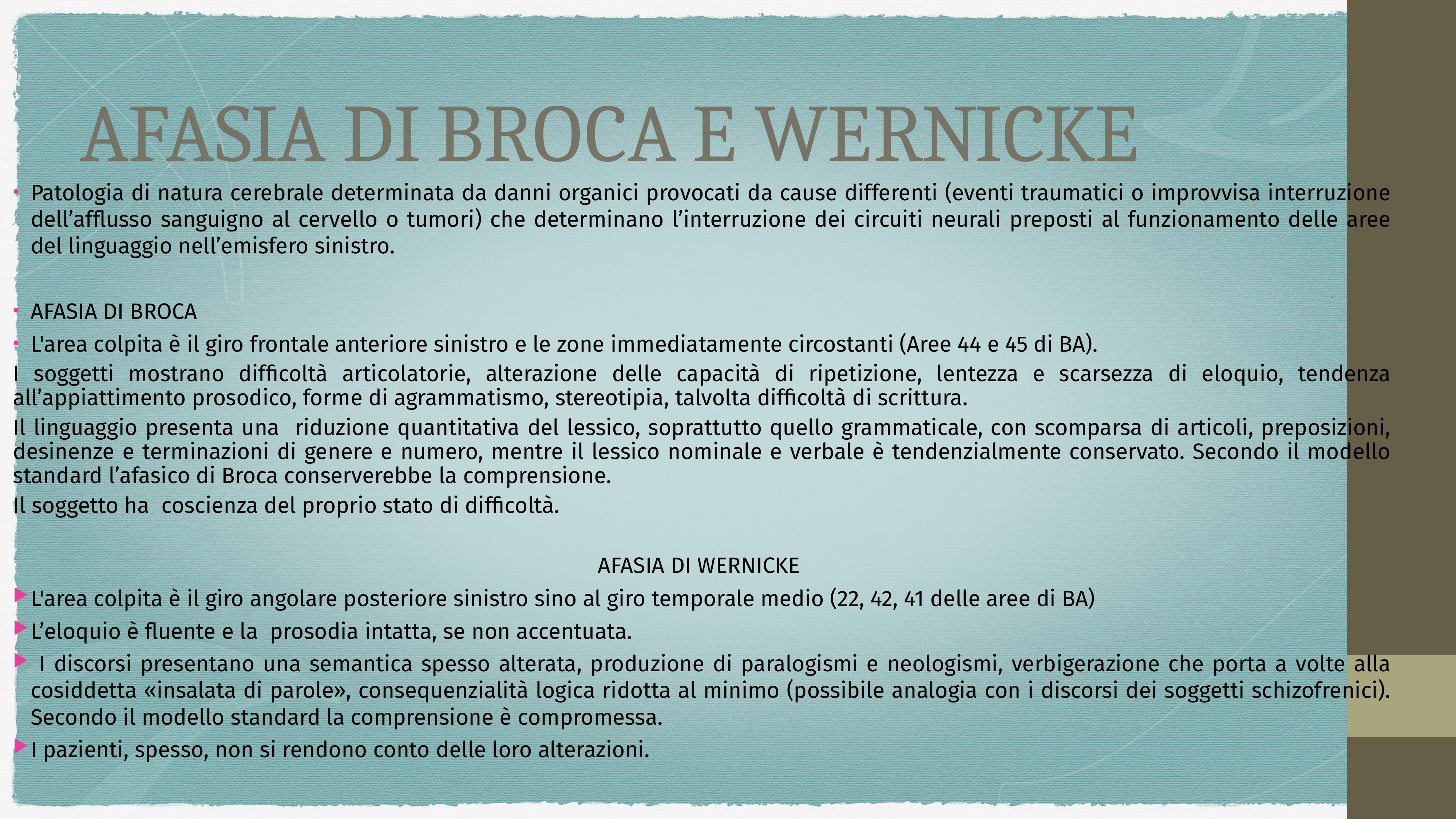

# AFASIA DI BROCA E WERNICKE
Patologia di natura cerebrale determinata da danni organici provocati da cause differenti (eventi traumatici o improvvisa interruzione dell’afflusso sanguigno al cervello o tumori) che determinano l’interruzione dei circuiti neurali preposti al funzionamento delle aree del linguaggio nell’emisfero sinistro.

AFASIA DI BROCA
L'area colpita è il giro frontale anteriore sinistro e le zone immediatamente circostanti (Aree 44 e 45 di BA).
I soggetti mostrano difficoltà articolatorie, alterazione delle capacità di ripetizione, lentezza e scarsezza di eloquio, tendenza all’appiattimento prosodico, forme di agrammatismo, stereotipia, talvolta difficoltà di scrittura.
Il linguaggio presenta una  riduzione quantitativa del lessico, soprattutto quello grammaticale, con scomparsa di articoli, preposizioni, desinenze e terminazioni di genere e numero, mentre il lessico nominale e verbale è tendenzialmente conservato. Secondo il modello standard l’afasico di Broca conserverebbe la comprensione.
Il soggetto ha  coscienza del proprio stato di difficoltà.

AFASIA DI WERNICKE
L'area colpita è il giro angolare posteriore sinistro sino al giro temporale medio (22, 42, 41 delle aree di BA)
L’eloquio è fluente e la  prosodia intatta, se non accentuata.
 I discorsi presentano una semantica spesso alterata, produzione di paralogismi e neologismi, verbigerazione che porta a volte alla cosiddetta «insalata di parole», consequenzialità logica ridotta al minimo (possibile analogia con i discorsi dei soggetti schizofrenici). Secondo il modello standard la comprensione è compromessa.
I pazienti, spesso, non si rendono conto delle loro alterazioni.